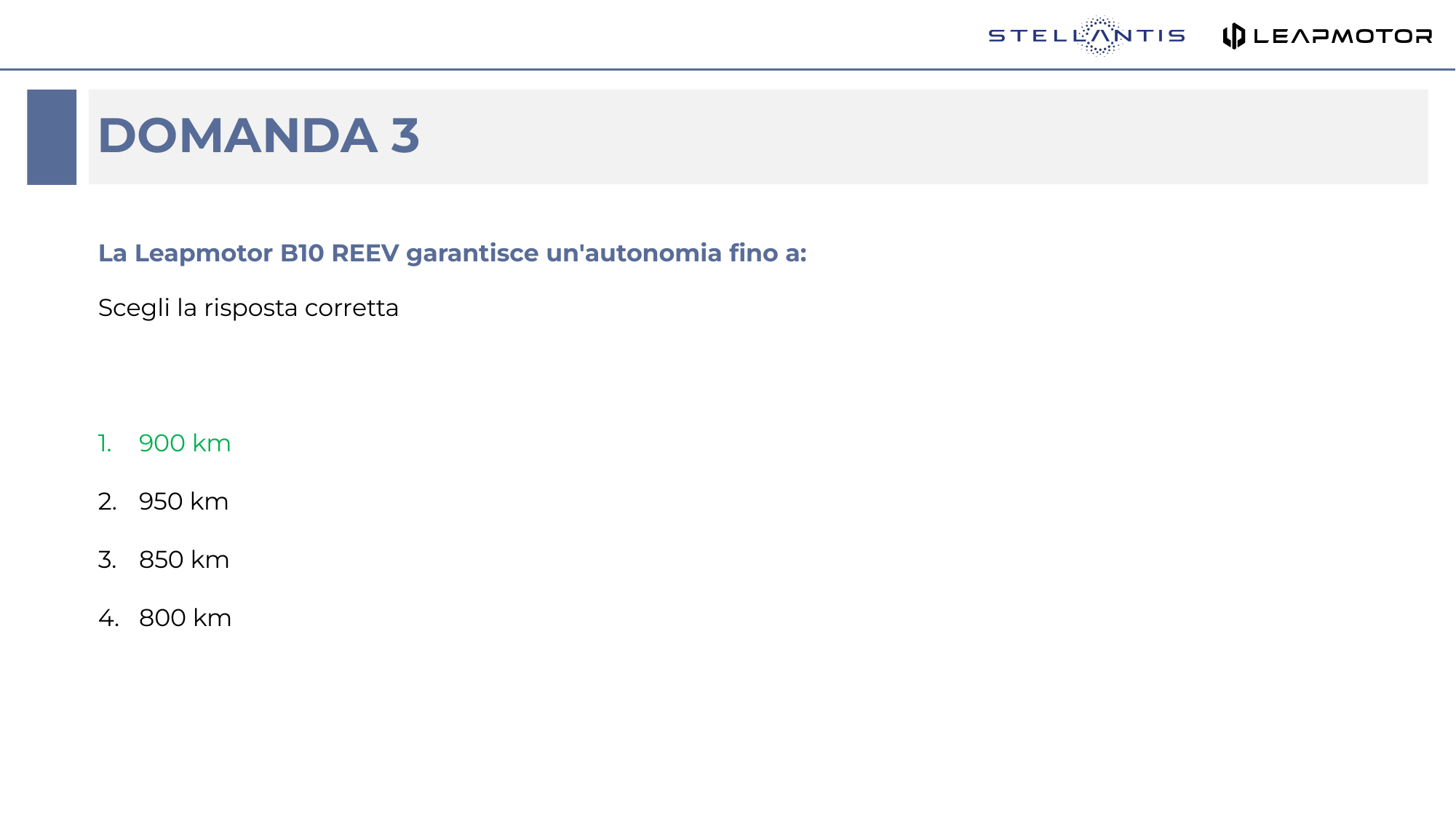

# Domanda 3
La Leapmotor B10 REEV garantisce un'autonomia fino a:
Scegli la risposta corretta
900 km

950 km

850 km

800 km